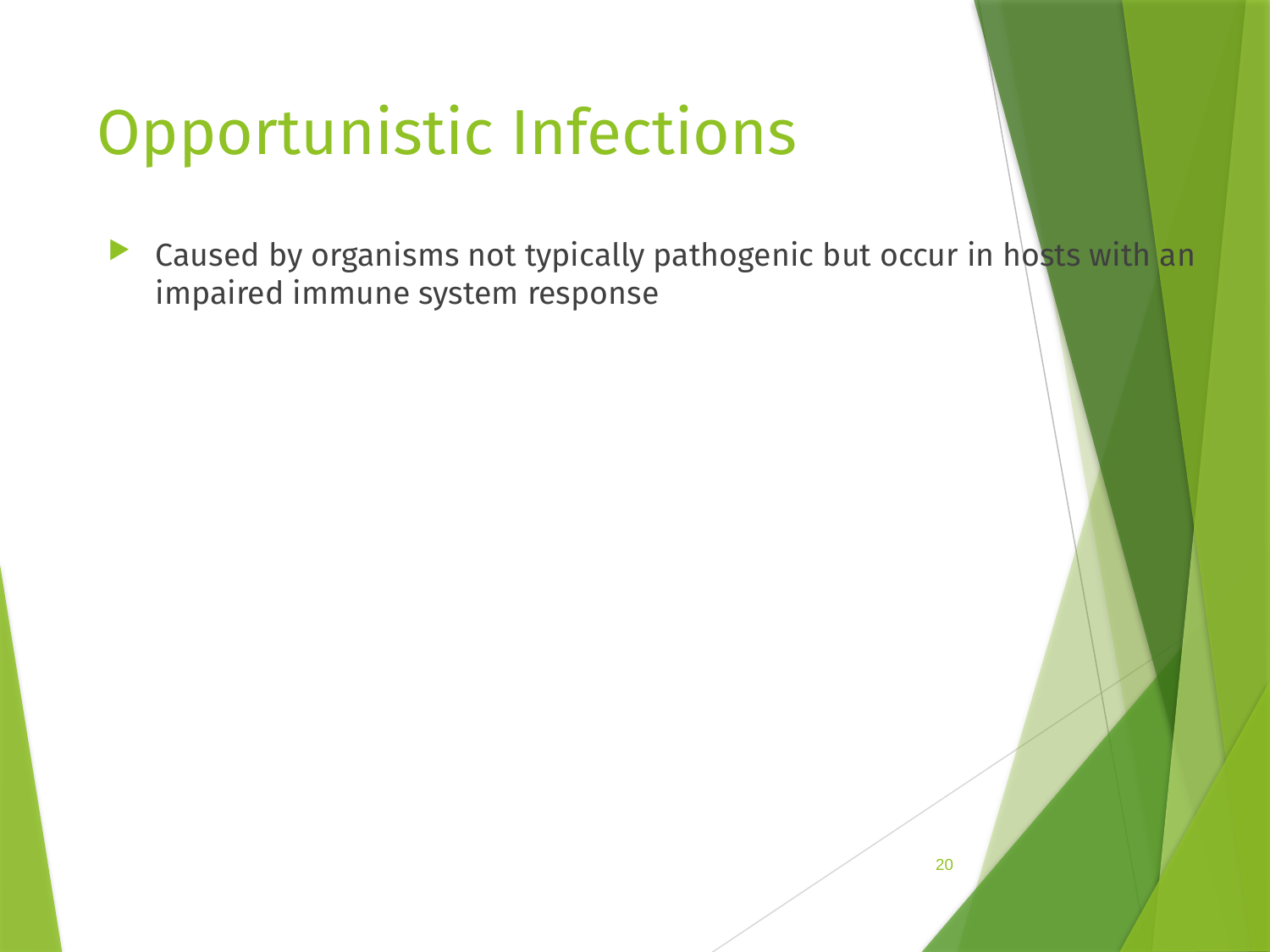

# Opportunistic Infections
Caused by organisms not typically pathogenic but occur in hosts with an impaired immune system response

 20